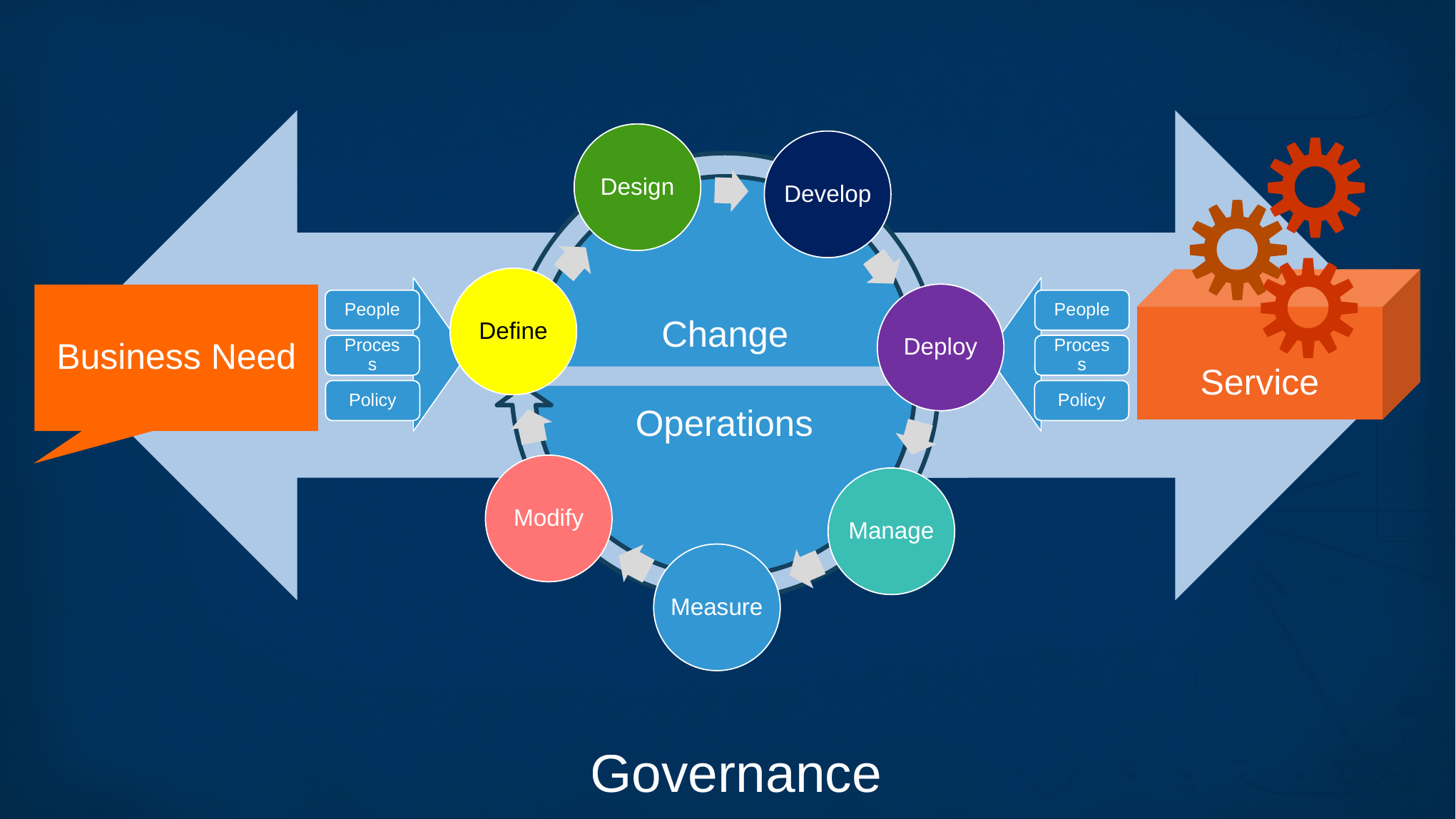

#

Design
Develop

Define
Deploy

Modify
Manage

Measure

Service

People

Process

Policy

People

Process

Policy

Business Need
Change
Operations
Governance